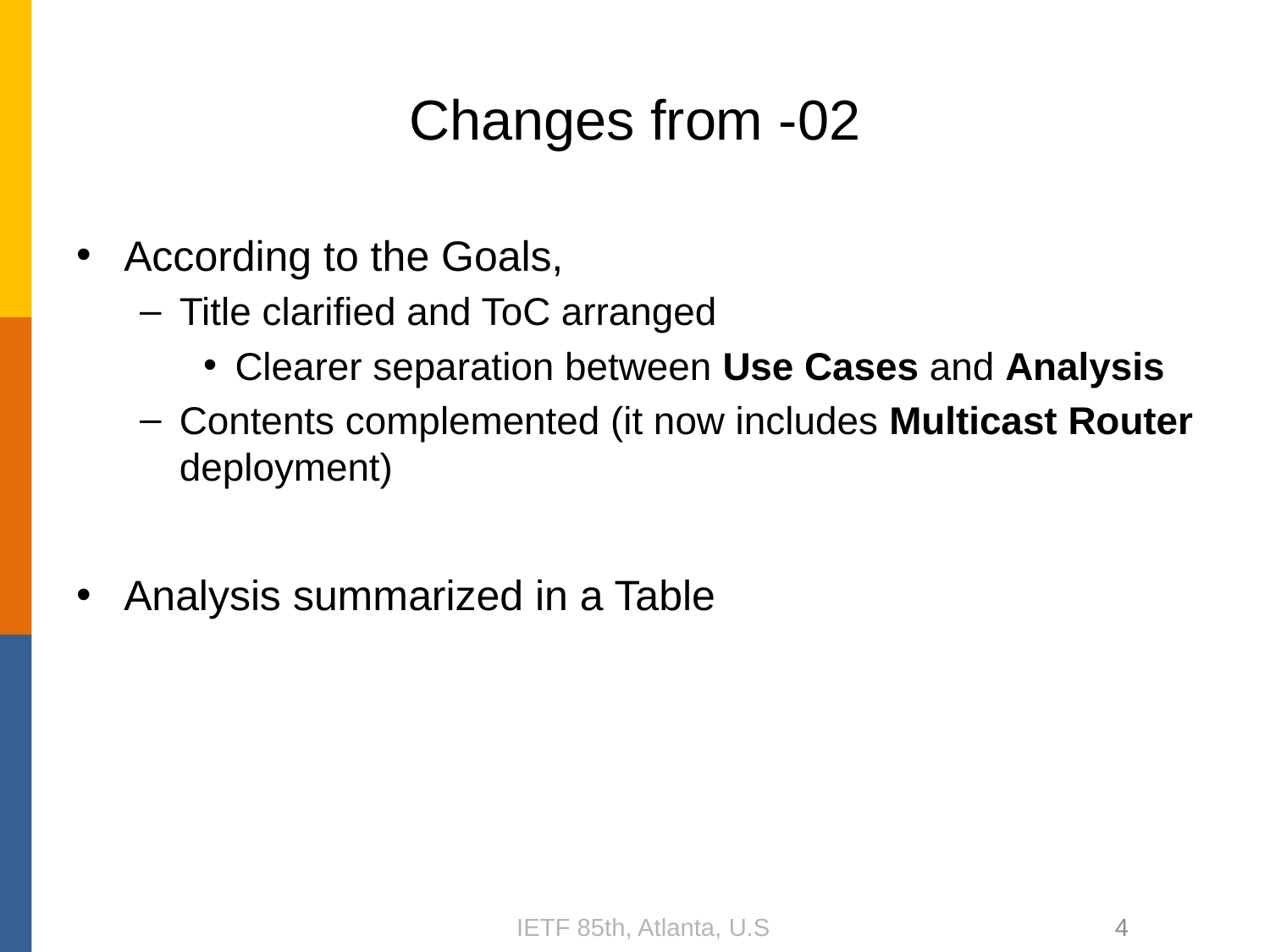

# Changes from -02
According to the Goals,
Title clarified and ToC arranged
Clearer separation between Use Cases and Analysis
Contents complemented (it now includes Multicast Router deployment)

Analysis summarized in a Table
IETF 85th, Atlanta, U.S
4